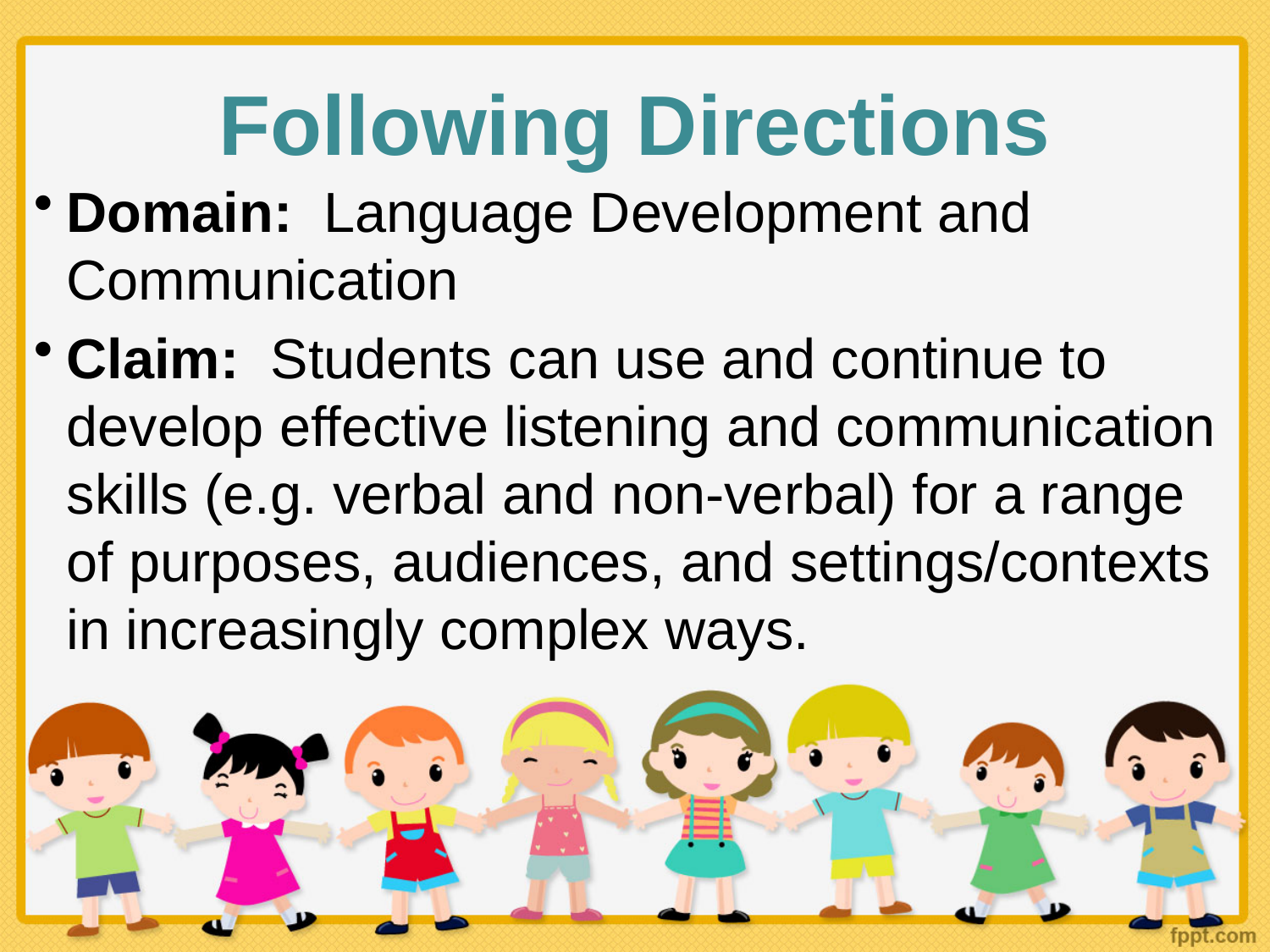

# Following Directions
Domain:  Language Development and Communication
Claim:  Students can use and continue to develop effective listening and communication skills (e.g. verbal and non-verbal) for a range of purposes, audiences, and settings/contexts in increasingly complex ways.